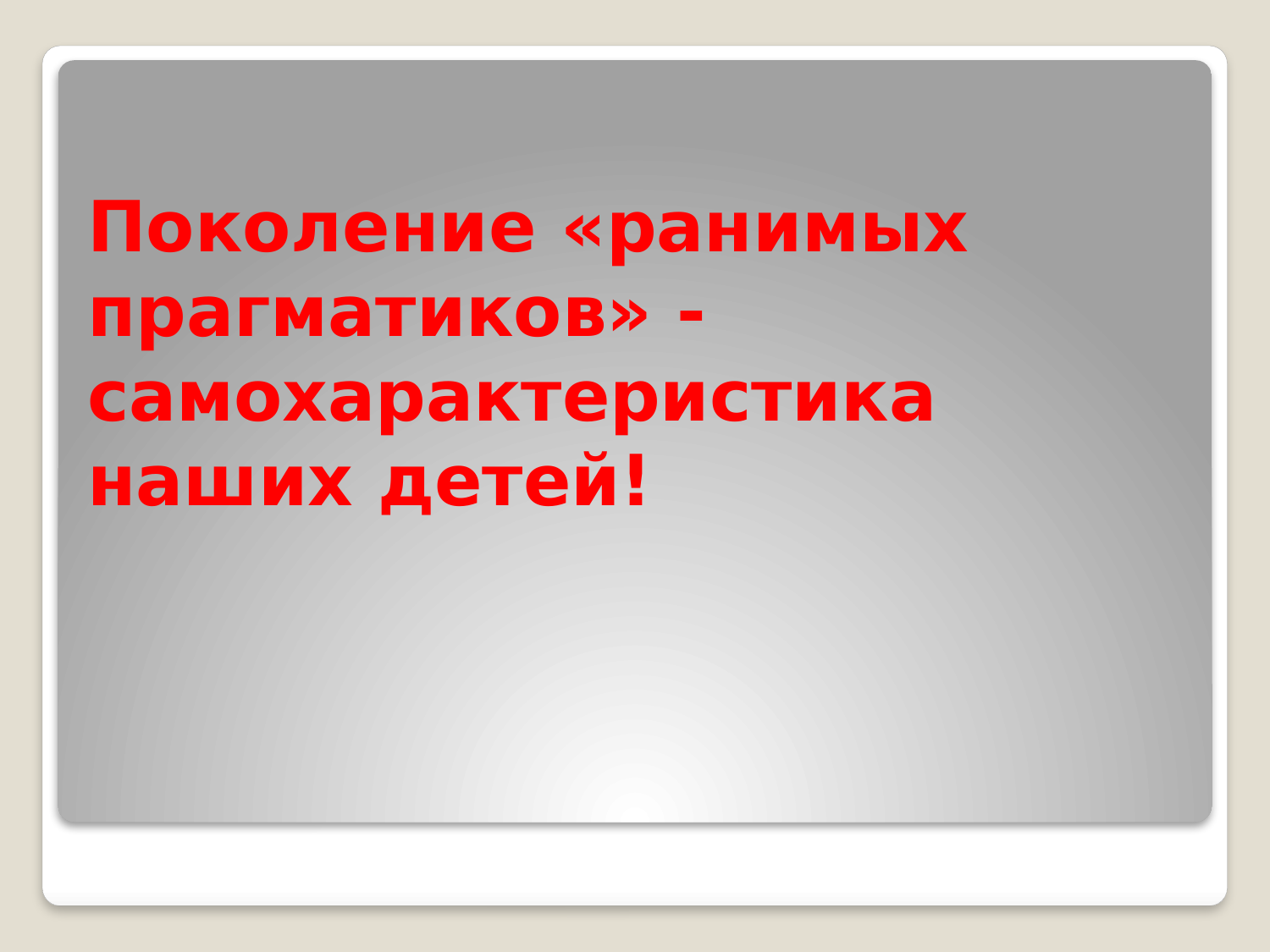

# Поколение «ранимых прагматиков» - самохарактеристика наших детей!